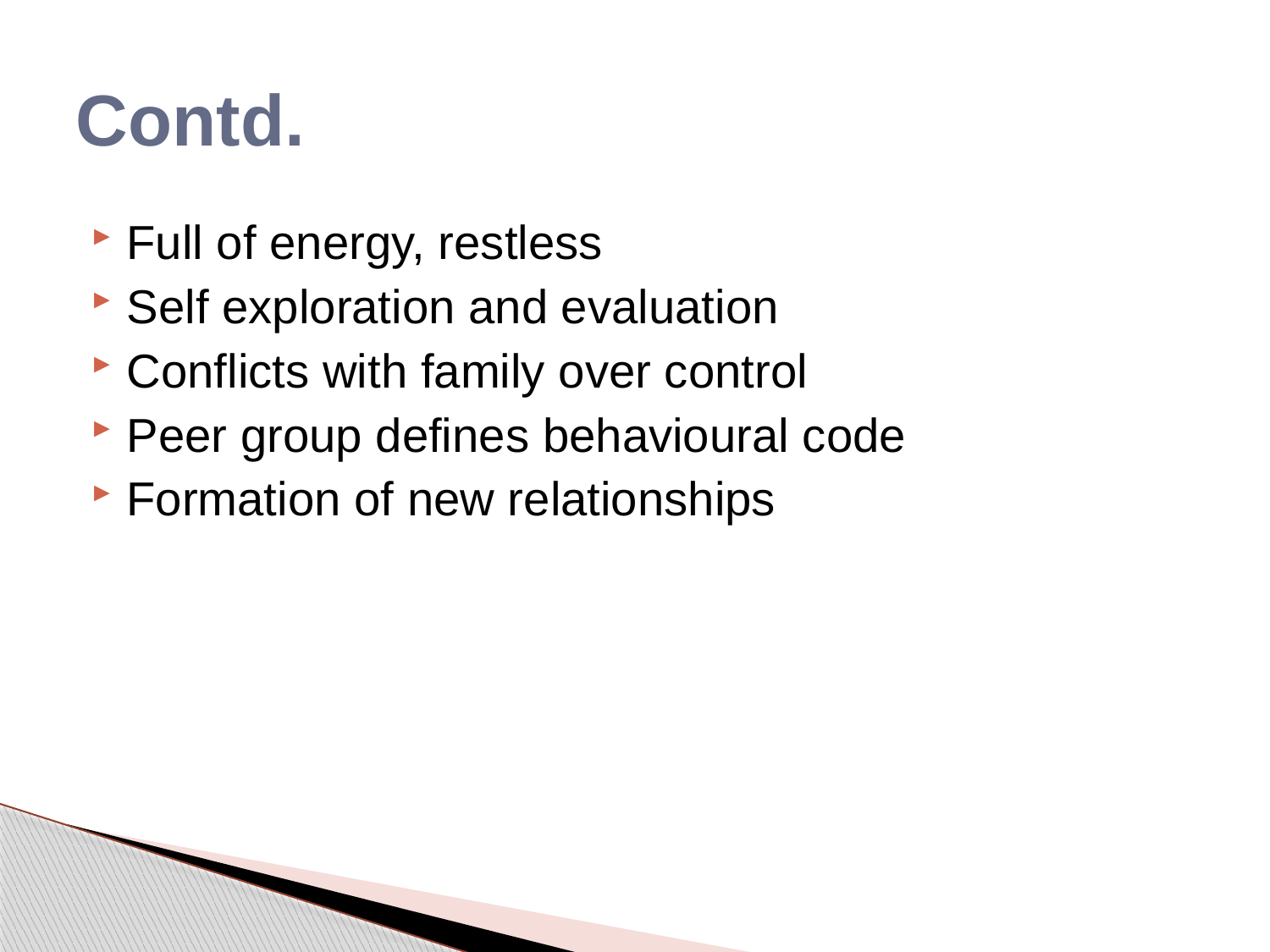

# Contd.
Full of energy, restless
Self exploration and evaluation
Conflicts with family over control
Peer group defines behavioural code
Formation of new relationships